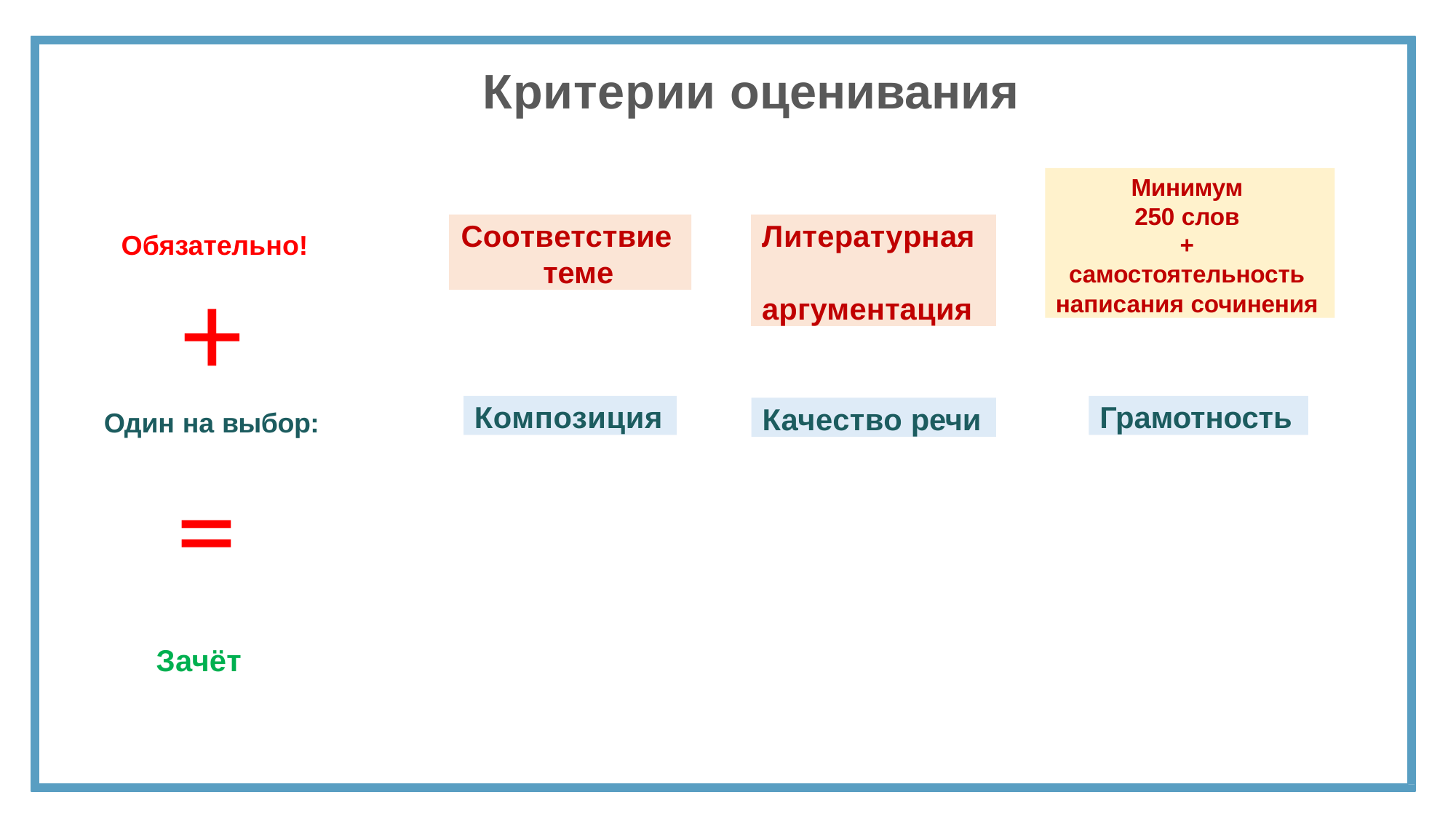

# Критерии оценивания
Минимум
250 слов
+
самостоятельность
написания сочинения
Соответствие  теме
Литературная  аргументация
Обязательно!
+
Один на выбор:
=
Зачёт
Композиция
Грамотность
Качество речи